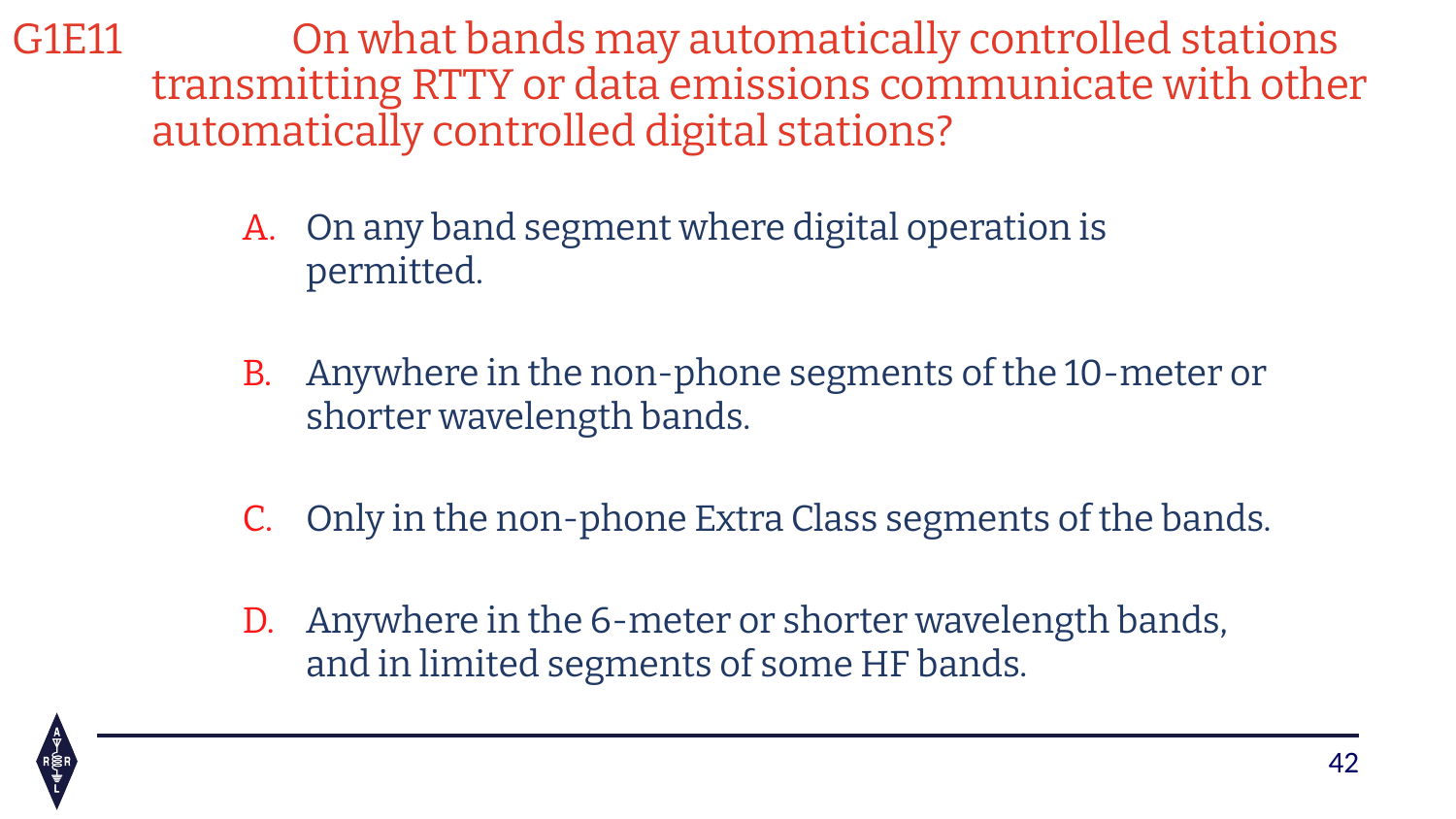

# G1E11    	On what bands may automatically controlled stations 				transmitting RTTY or data emissions communicate with other			automatically controlled digital stations?

On any band segment where digital operation is permitted.

Anywhere in the non-phone segments of the 10-meter or shorter wavelength bands.

Only in the non-phone Extra Class segments of the bands.

Anywhere in the 6-meter or shorter wavelength bands, and in limited segments of some HF bands.
42